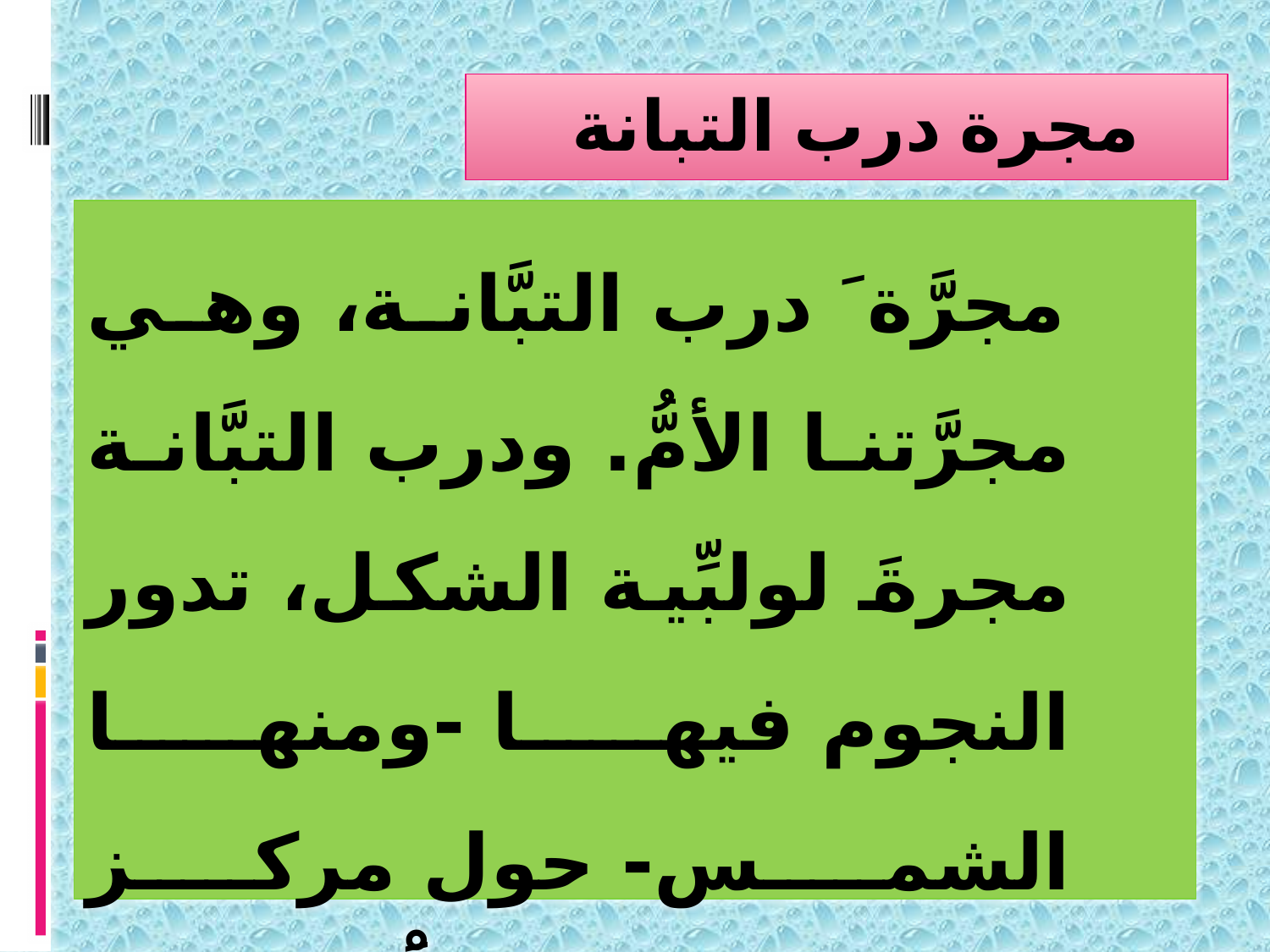

مجرة درب التبانة

    مجرَّة َ درب التبَّانة، وهي مجرَّتنا الأمُّ. ودرب التبَّانة مجرةَ لولبِّية الشكل، تدور النجوم فيها -ومنها الشمس- حول مركز المجرة، وتخرج الأَْ ذرع اللولبِية من هذا المركز وتلتفُّ حوله.